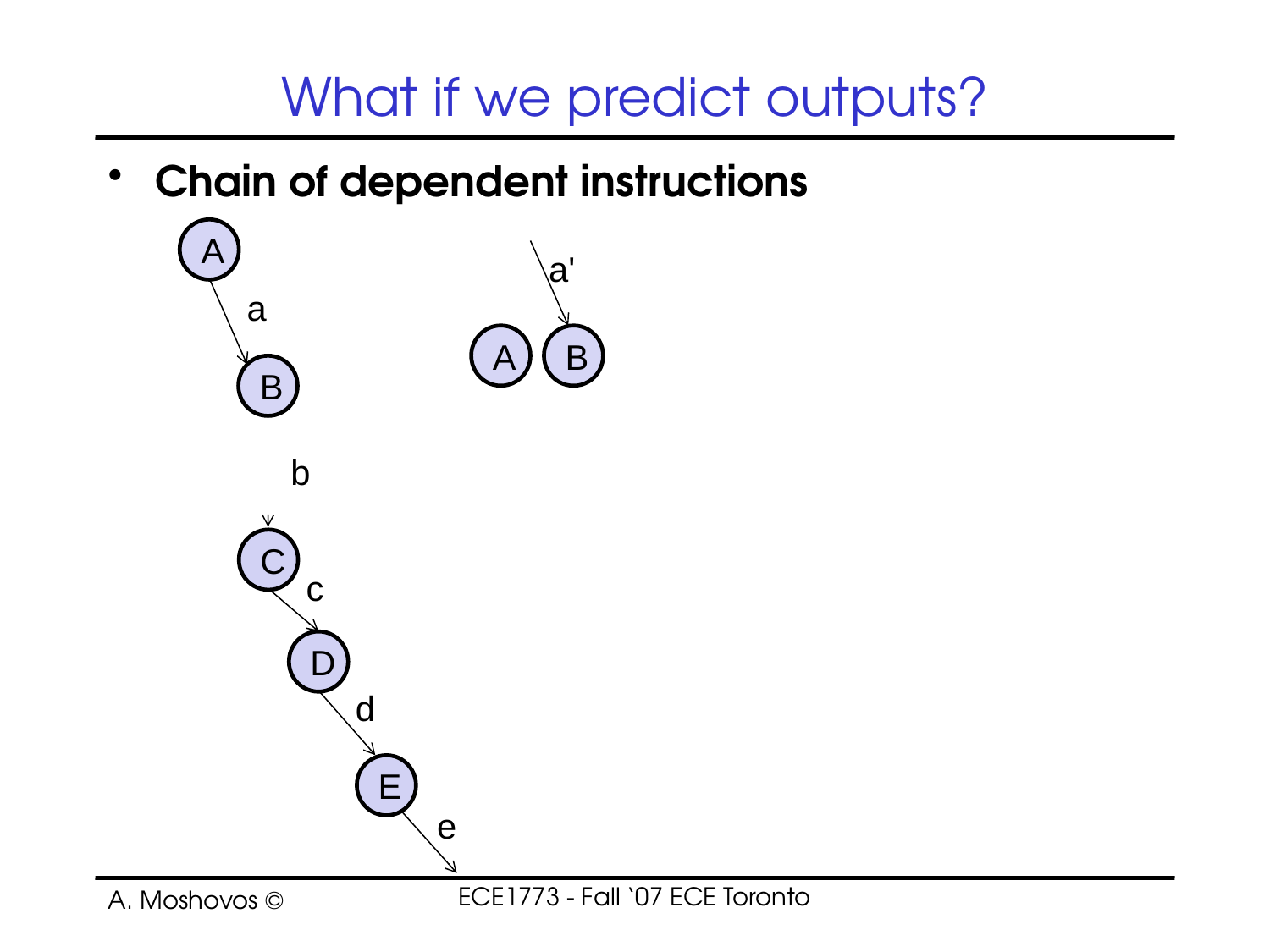

# What if we predict outputs?
Chain of dependent instructions
A
a'
a
B
A
B
b
C
c
D
d
E
e
ECE1773 - Fall ‘07 ECE Toronto
A. Moshovos ©